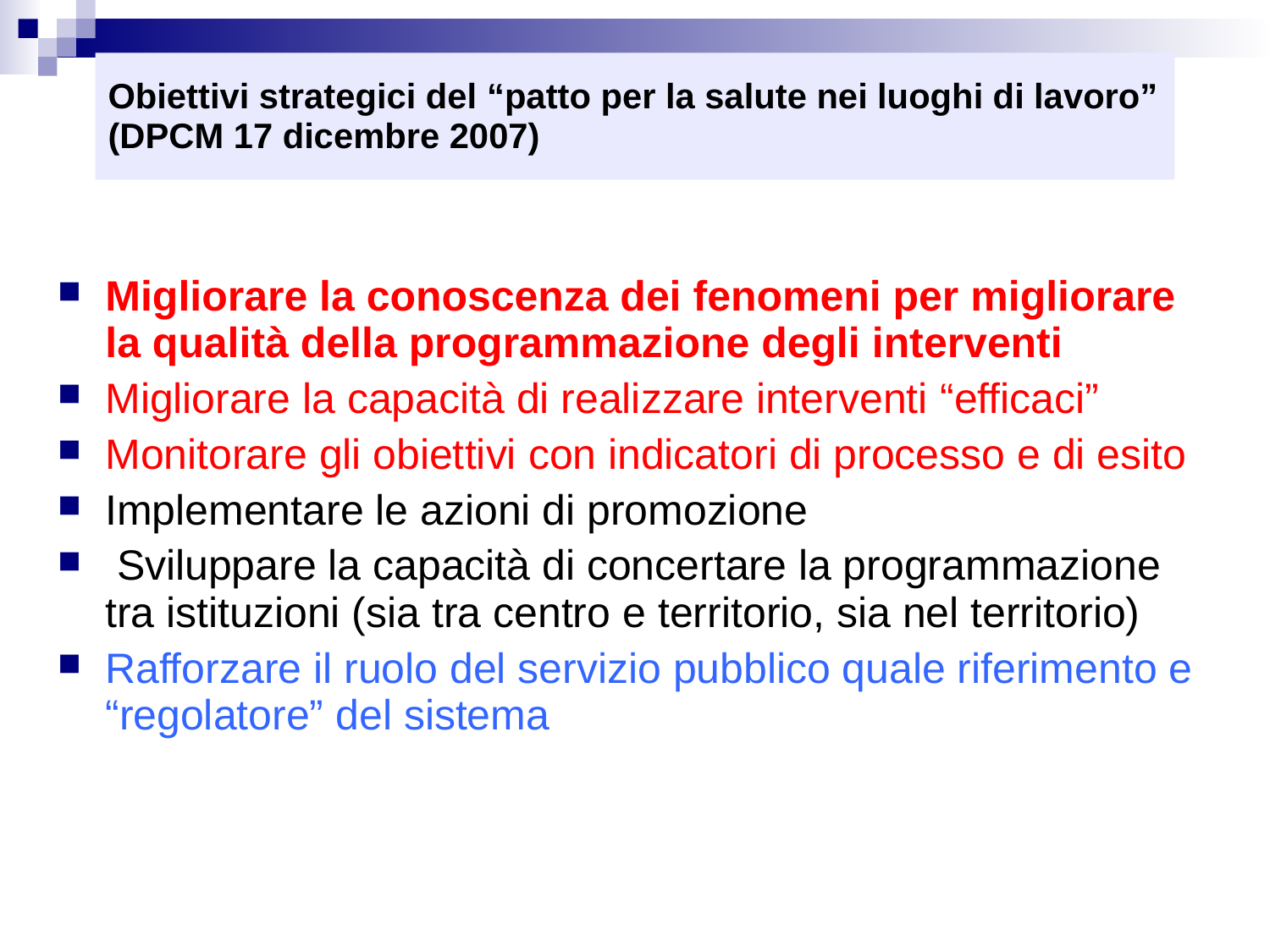

# Obiettivi strategici del “patto per la salute nei luoghi di lavoro” (DPCM 17 dicembre 2007)
Migliorare la conoscenza dei fenomeni per migliorare la qualità della programmazione degli interventi
Migliorare la capacità di realizzare interventi “efficaci”
Monitorare gli obiettivi con indicatori di processo e di esito
Implementare le azioni di promozione
 Sviluppare la capacità di concertare la programmazione tra istituzioni (sia tra centro e territorio, sia nel territorio)
Rafforzare il ruolo del servizio pubblico quale riferimento e “regolatore” del sistema